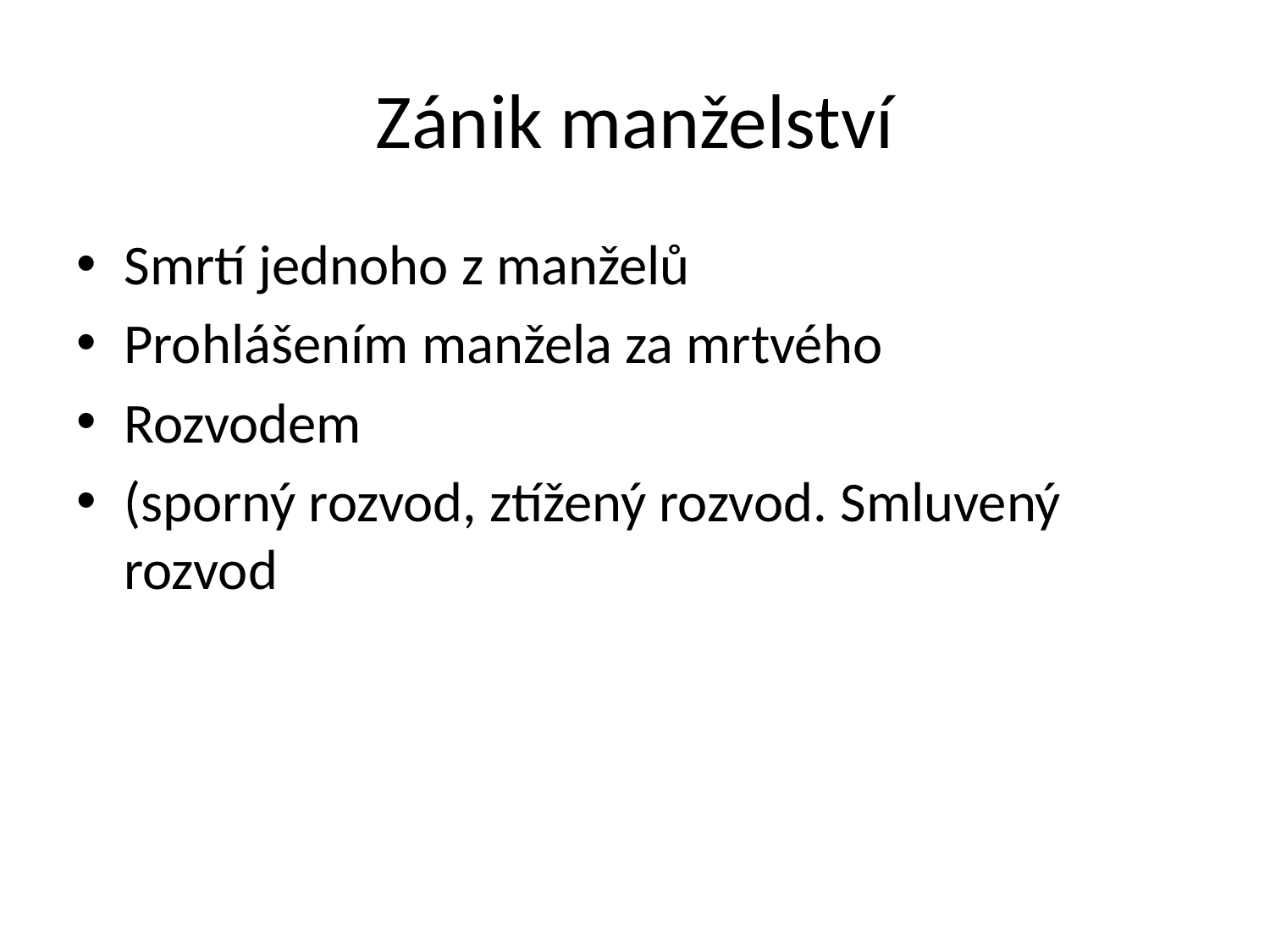

# Zánik manželství
Smrtí jednoho z manželů
Prohlášením manžela za mrtvého
Rozvodem
(sporný rozvod, ztížený rozvod. Smluvený rozvod